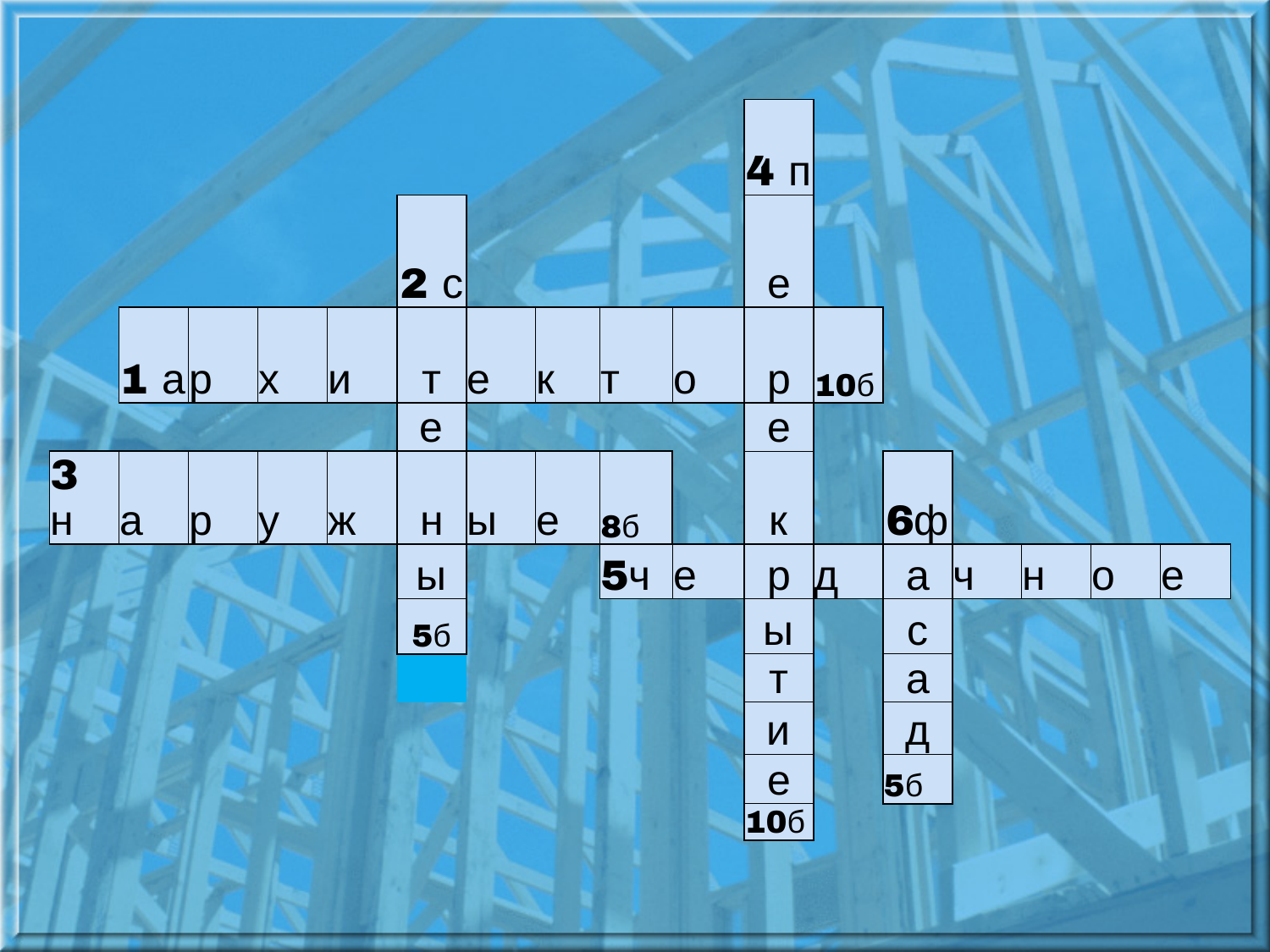

|  |  |  |  |  |  |  |  |  |  |  |  |  |  |  |  |  |
| --- | --- | --- | --- | --- | --- | --- | --- | --- | --- | --- | --- | --- | --- | --- | --- | --- |
|  |  |  |  |  |  |  |  |  |  | 4 п |  |  |  |  |  |  |
|  |  |  |  |  | 2 с |  |  |  |  | е |  |  |  |  |  |  |
|  | 1 а | р | х | и | т | е | к | т | о | р | 10б |  |  |  |  |  |
|  |  |  |  |  | е |  |  |  |  | е |  |  |  |  |  |  |
| 3 н | а | р | у | ж | н | ы | е | 8б |  | к |  | 6ф |  |  |  |  |
|  |  |  |  |  | ы |  |  | 5ч | е | р | д | а | ч | н | о | е |
|  |  |  |  |  | 5б |  |  |  |  | ы |  | с |  |  |  |  |
|  |  |  |  |  |  |  |  |  |  | т |  | а |  |  |  |  |
|  |  |  |  |  |  |  |  |  |  | и |  | д |  |  |  |  |
|  |  |  |  |  |  |  |  |  |  | е |  | 5б |  |  |  |  |
|  |  |  |  |  |  |  |  |  |  | 10б |  |  |  |  |  |  |